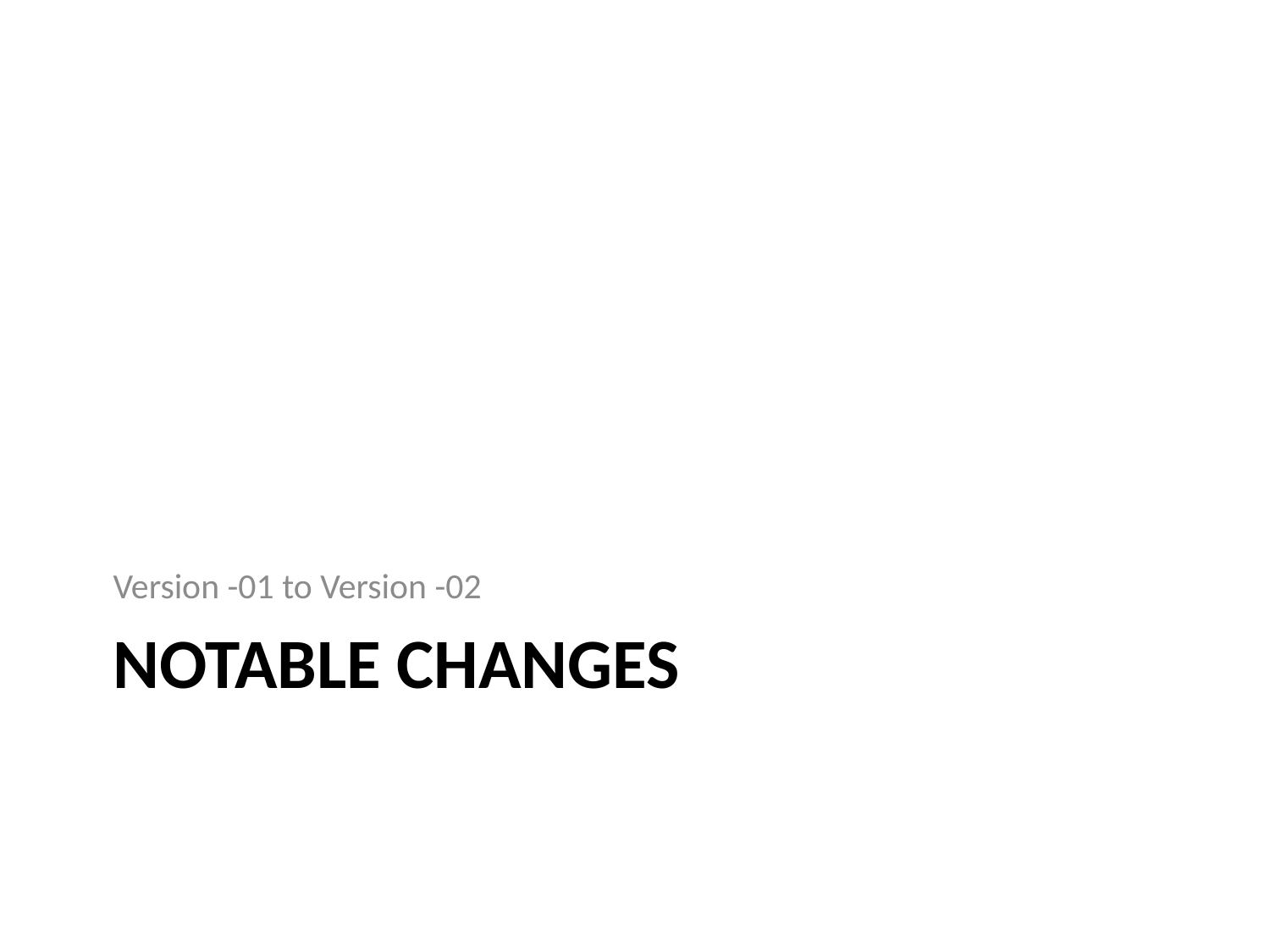

Version -01 to Version -02
# Notable CHANGEs